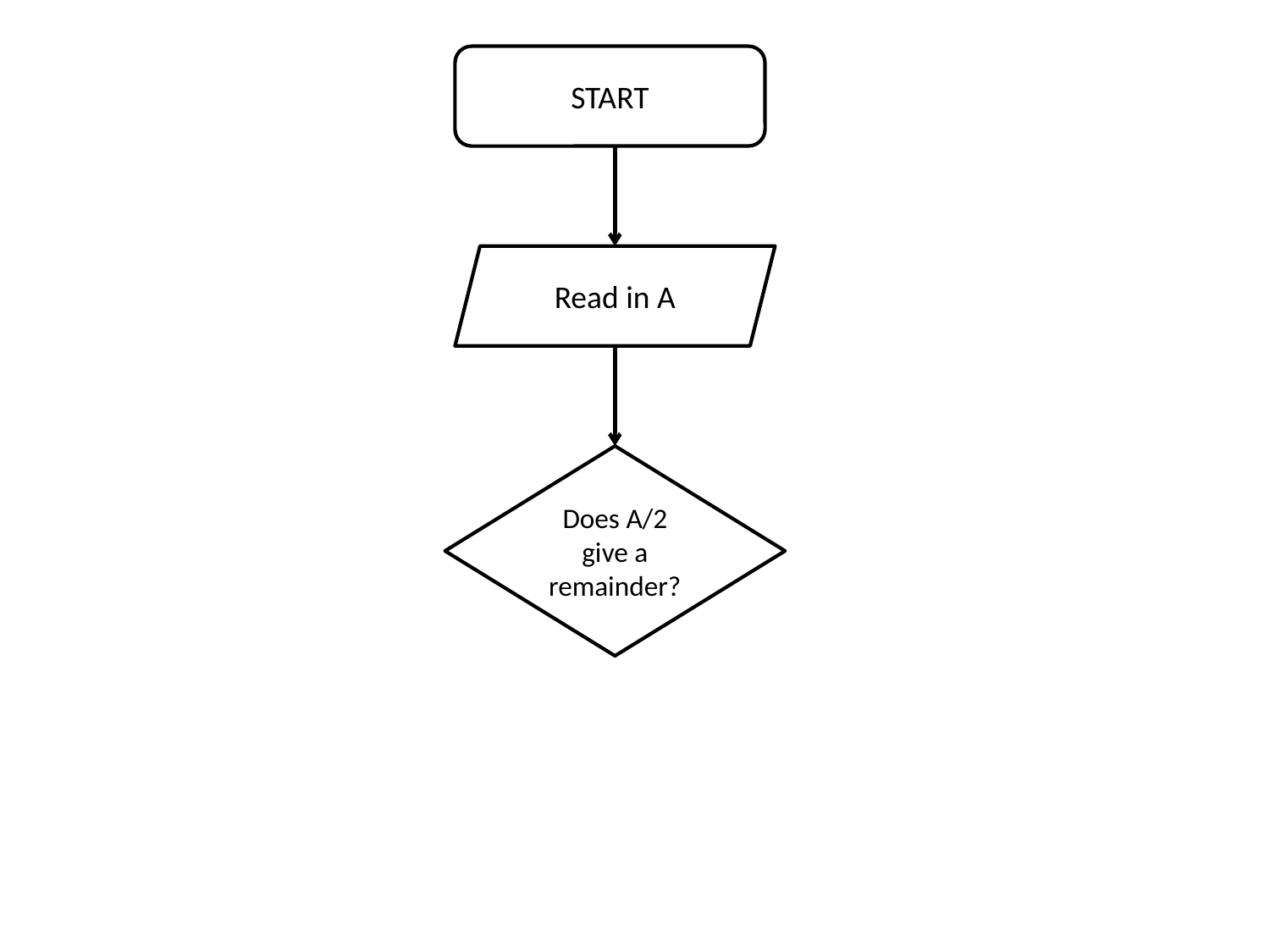

START
Read in A
Does A/2 give a remainder?